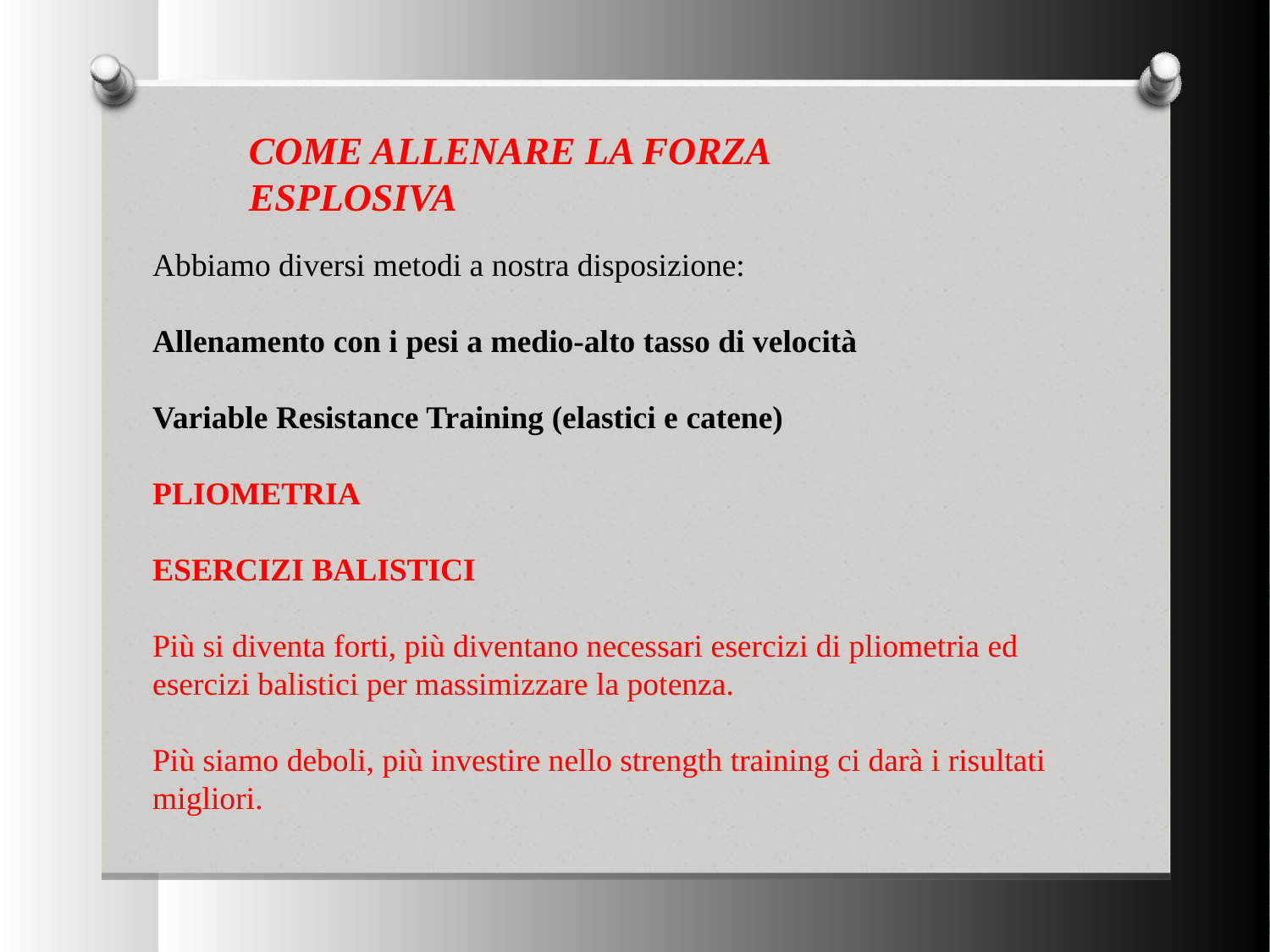

COME ALLENARE LA FORZA ESPLOSIVA

Abbiamo diversi metodi a nostra disposizione:

Allenamento con i pesi a medio-alto tasso di velocità

Variable Resistance Training (elastici e catene)

PLIOMETRIA

ESERCIZI BALISTICI

Più si diventa forti, più diventano necessari esercizi di pliometria ed esercizi balistici per massimizzare la potenza.

Più siamo deboli, più investire nello strength training ci darà i risultati migliori.